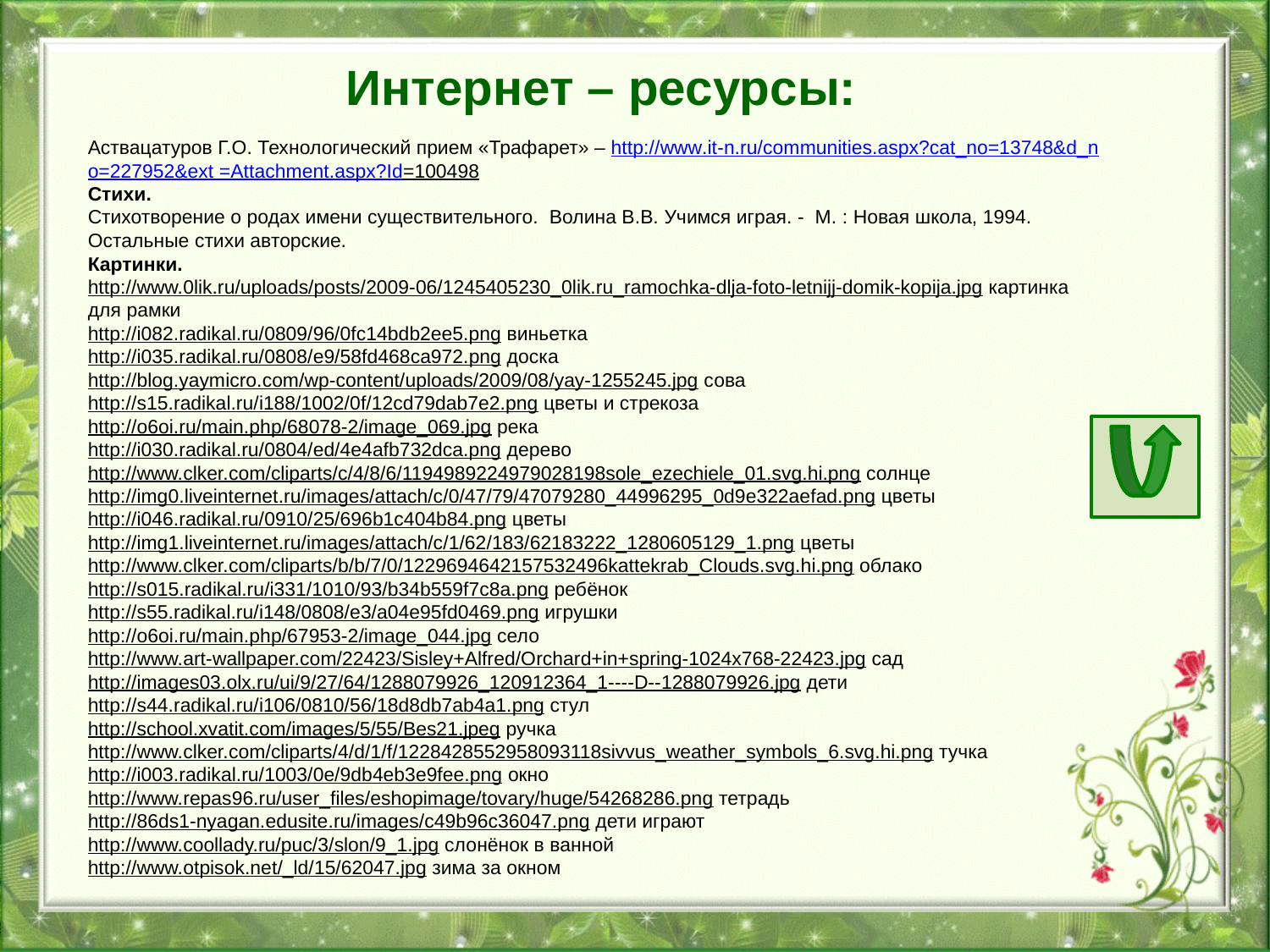

Интернет – ресурсы:
Аствацатуров Г.О. Технологический прием «Трафарет» – http://www.it-n.ru/communities.aspx?cat_no=13748&d_n
o=227952&ext =Attachment.aspx?Id=100498
Стихи.
Стихотворение о родах имени существительного.  Волина В.В. Учимся играя. -  М. : Новая школа, 1994.
Остальные стихи авторские.
Картинки.
http://www.0lik.ru/uploads/posts/2009-06/1245405230_0lik.ru_ramochka-dlja-foto-letnijj-domik-kopija.jpg картинка
для рамки
http://i082.radikal.ru/0809/96/0fc14bdb2ee5.png виньетка
http://i035.radikal.ru/0808/e9/58fd468ca972.png доска
http://blog.yaymicro.com/wp-content/uploads/2009/08/yay-1255245.jpg сова
http://s15.radikal.ru/i188/1002/0f/12cd79dab7e2.png цветы и стрекоза
http://o6oi.ru/main.php/68078-2/image_069.jpg река
http://i030.radikal.ru/0804/ed/4e4afb732dca.png дерево
http://www.clker.com/cliparts/c/4/8/6/1194989224979028198sole_ezechiele_01.svg.hi.png солнце
http://img0.liveinternet.ru/images/attach/c/0/47/79/47079280_44996295_0d9e322aefad.png цветы
http://i046.radikal.ru/0910/25/696b1c404b84.png цветы
http://img1.liveinternet.ru/images/attach/c/1/62/183/62183222_1280605129_1.png цветы
http://www.clker.com/cliparts/b/b/7/0/1229694642157532496kattekrab_Clouds.svg.hi.png облако
http://s015.radikal.ru/i331/1010/93/b34b559f7c8a.png ребёнок
http://s55.radikal.ru/i148/0808/e3/a04e95fd0469.png игрушки
http://o6oi.ru/main.php/67953-2/image_044.jpg село
http://www.art-wallpaper.com/22423/Sisley+Alfred/Orchard+in+spring-1024x768-22423.jpg сад
http://images03.olx.ru/ui/9/27/64/1288079926_120912364_1----D--1288079926.jpg дети
http://s44.radikal.ru/i106/0810/56/18d8db7ab4a1.png стул
http://school.xvatit.com/images/5/55/Bes21.jpeg ручка
http://www.clker.com/cliparts/4/d/1/f/1228428552958093118sivvus_weather_symbols_6.svg.hi.png тучка
http://i003.radikal.ru/1003/0e/9db4eb3e9fee.png окно
http://www.repas96.ru/user_files/eshopimage/tovary/huge/54268286.png тетрадь
http://86ds1-nyagan.edusite.ru/images/c49b96c36047.png дети играют
http://www.coollady.ru/puc/3/slon/9_1.jpg слонёнок в ванной
http://www.otpisok.net/_ld/15/62047.jpg зима за окном